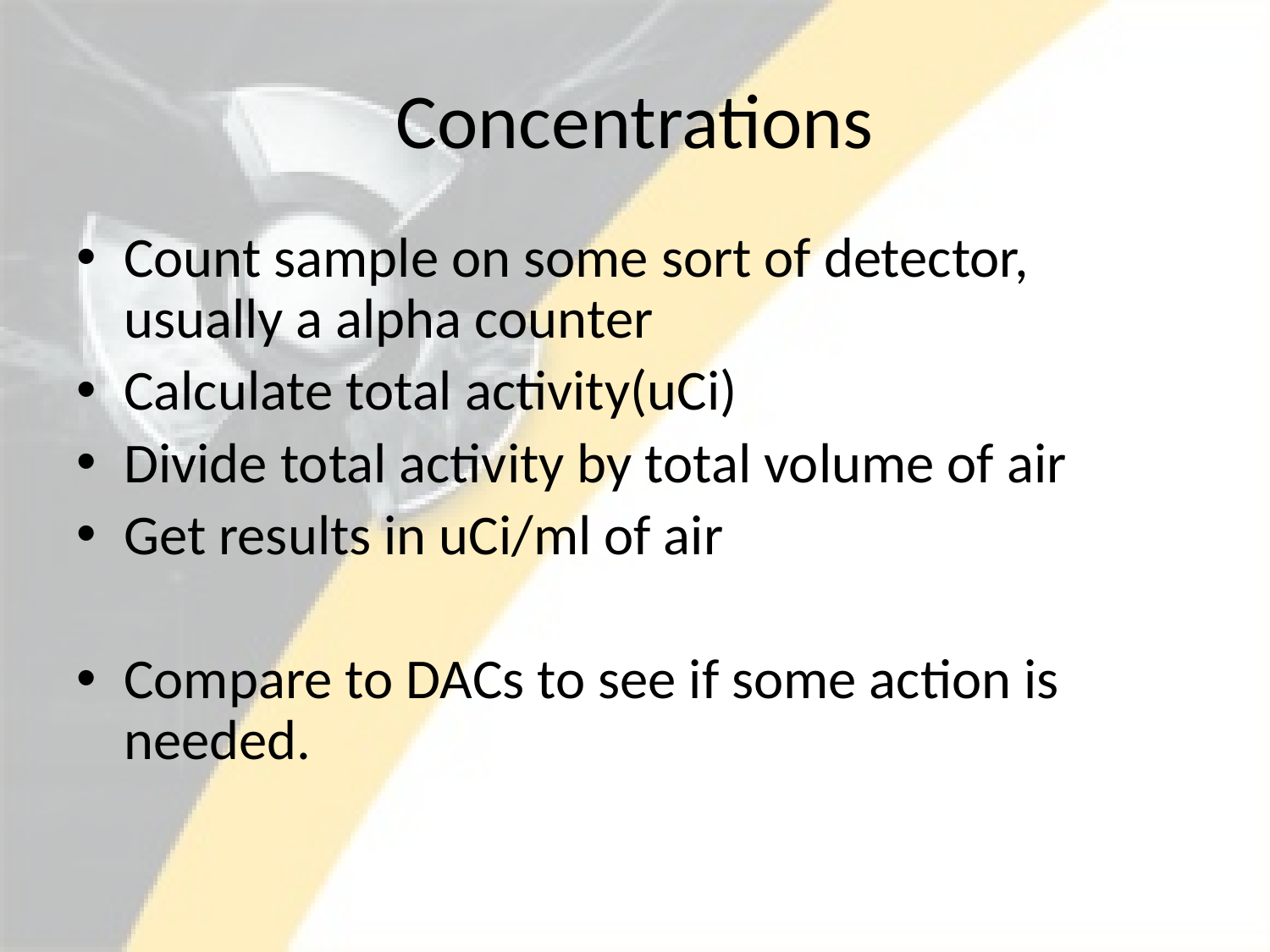

# Concentrations
Count sample on some sort of detector, usually a alpha counter
Calculate total activity(uCi)
Divide total activity by total volume of air
Get results in uCi/ml of air

Compare to DACs to see if some action is needed.